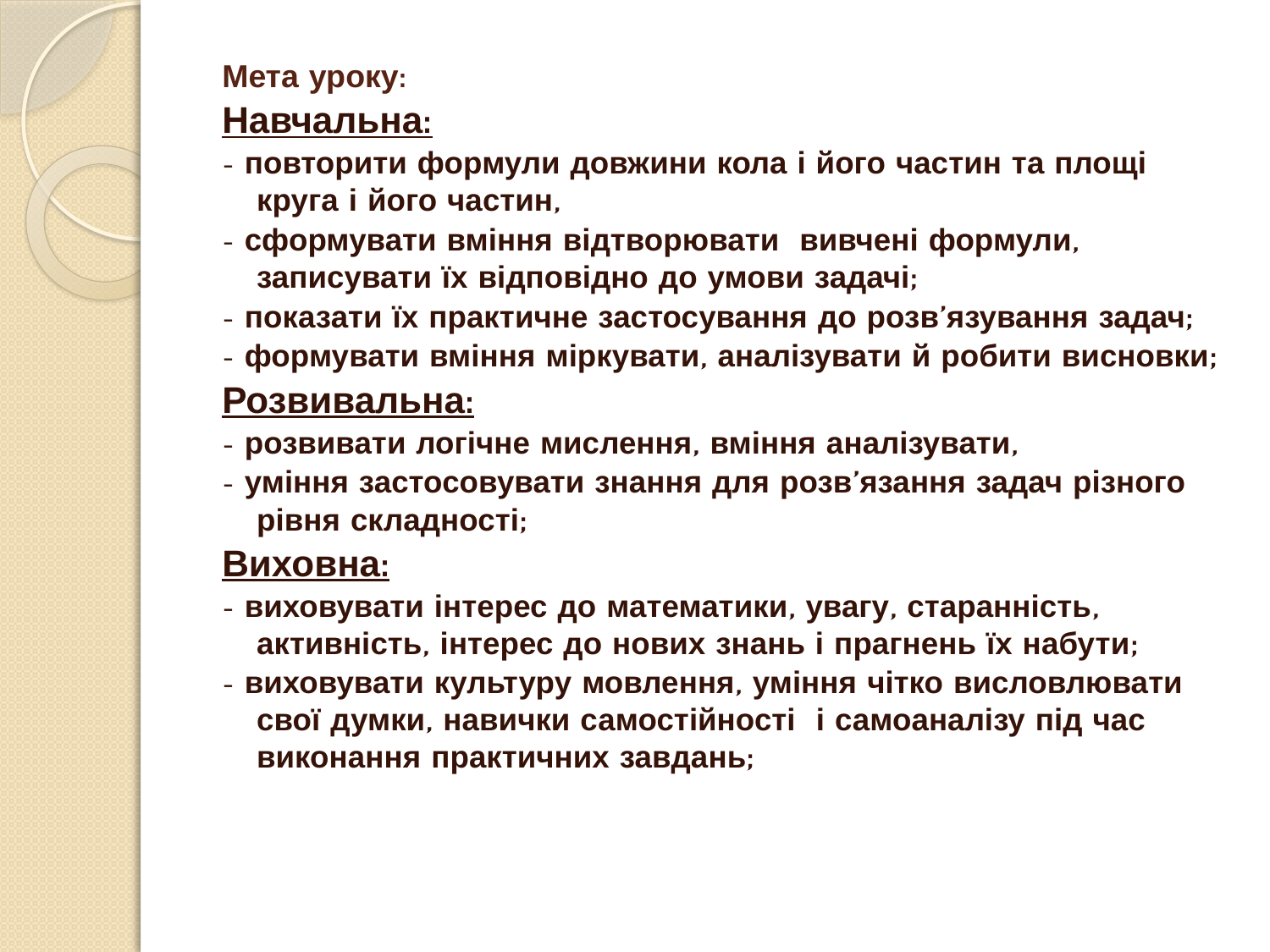

Мета уроку:
Навчальна:
- повторити формули довжини кола і його частин та площі круга і його частин,
- сформувати вміння відтворювати  вивчені формули, записувати їх відповідно до умови задачі;
- показати їх практичне застосування до розв’язування задач;
- формувати вміння міркувати, аналізувати й робити висновки;
Розвивальна:
- розвивати логічне мислення, вміння аналізувати,
- уміння застосовувати знання для розв’язання задач різного рівня складності;
Виховна:
- виховувати інтерес до математики, увагу, старанність, активність, інтерес до нових знань і прагнень їх набути;
- виховувати культуру мовлення, уміння чітко висловлювати свої думки, навички самостійності  і самоаналізу під час виконання практичних завдань;